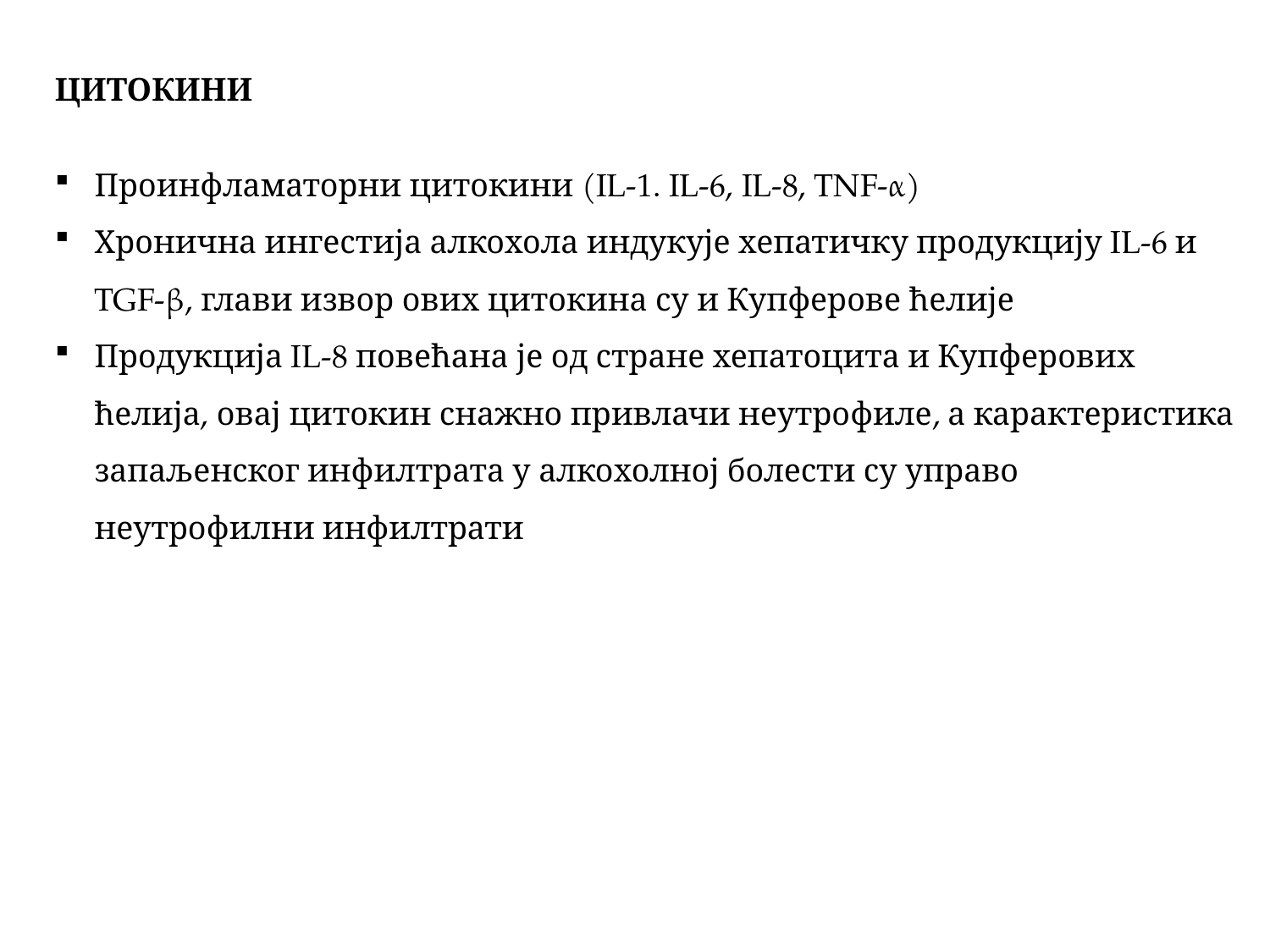

ЦИТОКИНИ

Проинфламаторни цитокини (IL-1. IL-6, IL-8, TNF-α)
Хронична ингестија алкохола индукује хепатичку продукцију IL-6 и TGF-β, глави извор ових цитокина су и Купферове ћелије
Продукција IL-8 повећана је од стране хепатоцита и Купферових ћелија, овај цитокин снажно привлачи неутрофиле, а карактеристика запаљенског инфилтрата у алкохолној болести су управо неутрофилни инфилтрати